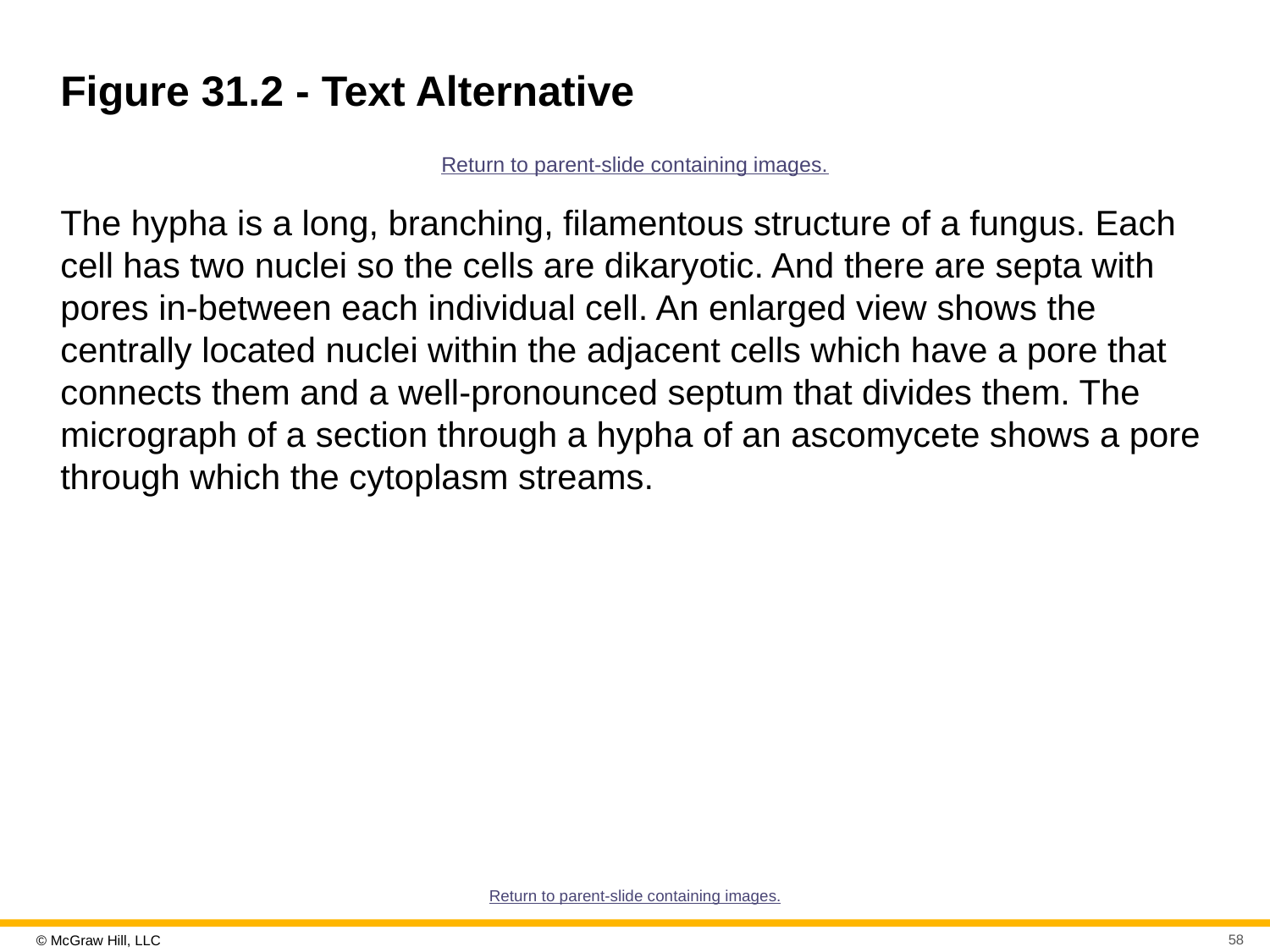

# Figure 31.2 - Text Alternative
Return to parent-slide containing images.
The hypha is a long, branching, filamentous structure of a fungus. Each cell has two nuclei so the cells are dikaryotic. And there are septa with pores in-between each individual cell. An enlarged view shows the centrally located nuclei within the adjacent cells which have a pore that connects them and a well-pronounced septum that divides them. The micrograph of a section through a hypha of an ascomycete shows a pore through which the cytoplasm streams.
Return to parent-slide containing images.
58